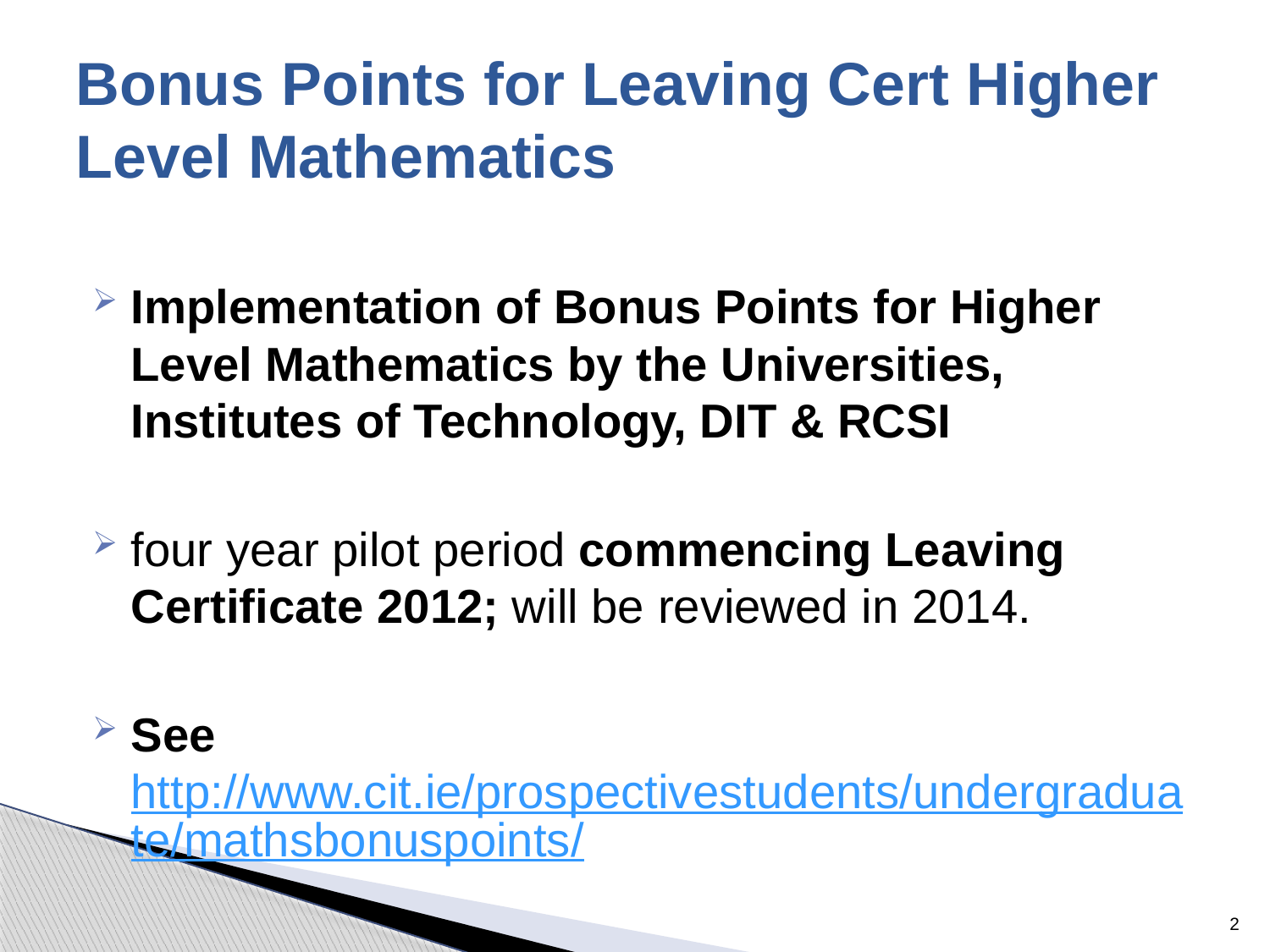

# Bonus Points for Leaving Cert Higher Level Mathematics

Implementation of Bonus Points for Higher Level Mathematics by the Universities, Institutes of Technology, DIT & RCSI

four year pilot period commencing Leaving Certificate 2012; will be reviewed in 2014.

See http://www.cit.ie/prospectivestudents/undergraduate/mathsbonuspoints/

2